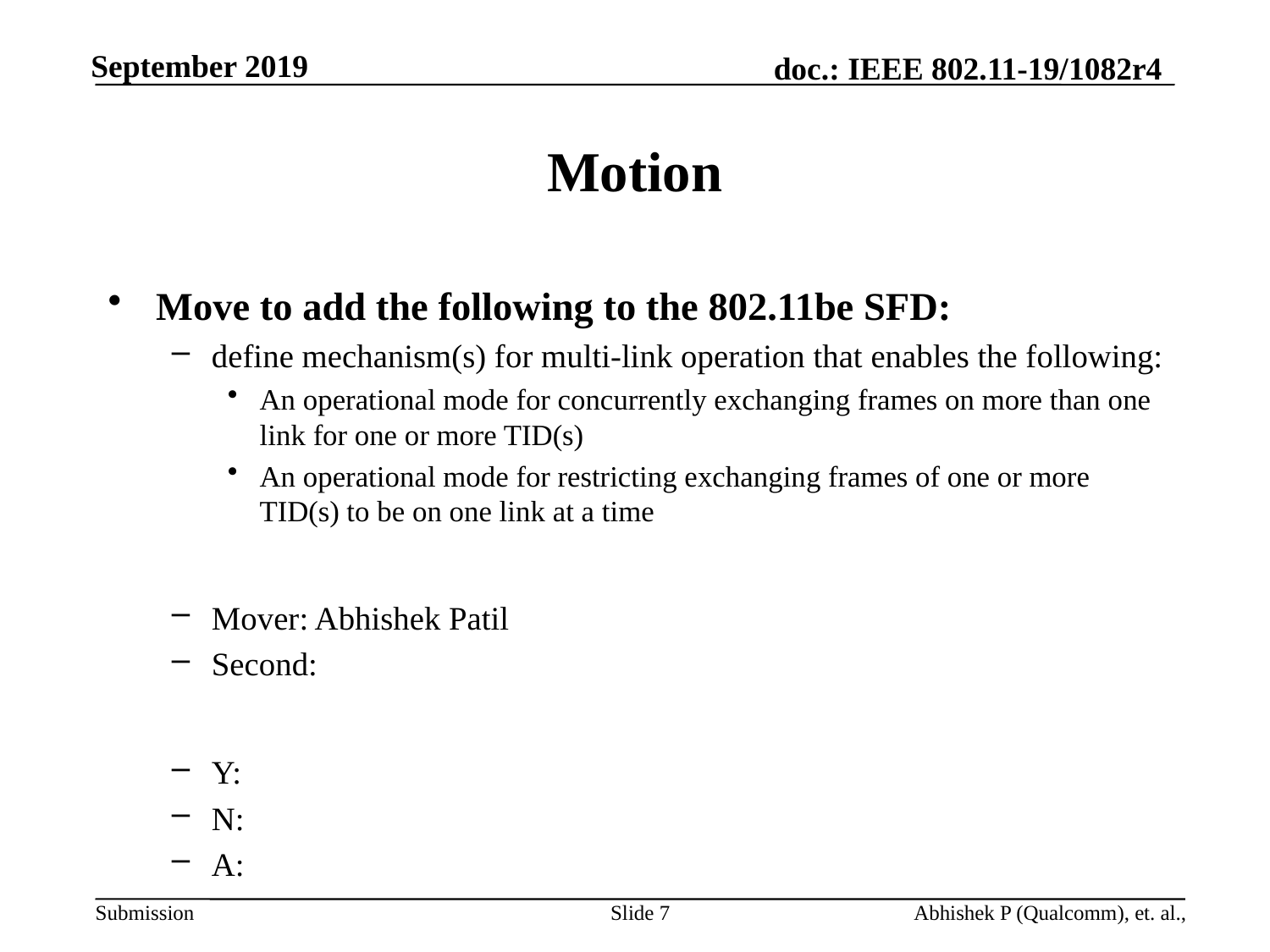

# Motion
Move to add the following to the 802.11be SFD:
define mechanism(s) for multi-link operation that enables the following:
An operational mode for concurrently exchanging frames on more than one link for one or more TID(s)
An operational mode for restricting exchanging frames of one or more TID(s) to be on one link at a time

Mover: Abhishek Patil
Second:

Y:
N:
A:
Slide 7
Abhishek P (Qualcomm), et. al.,